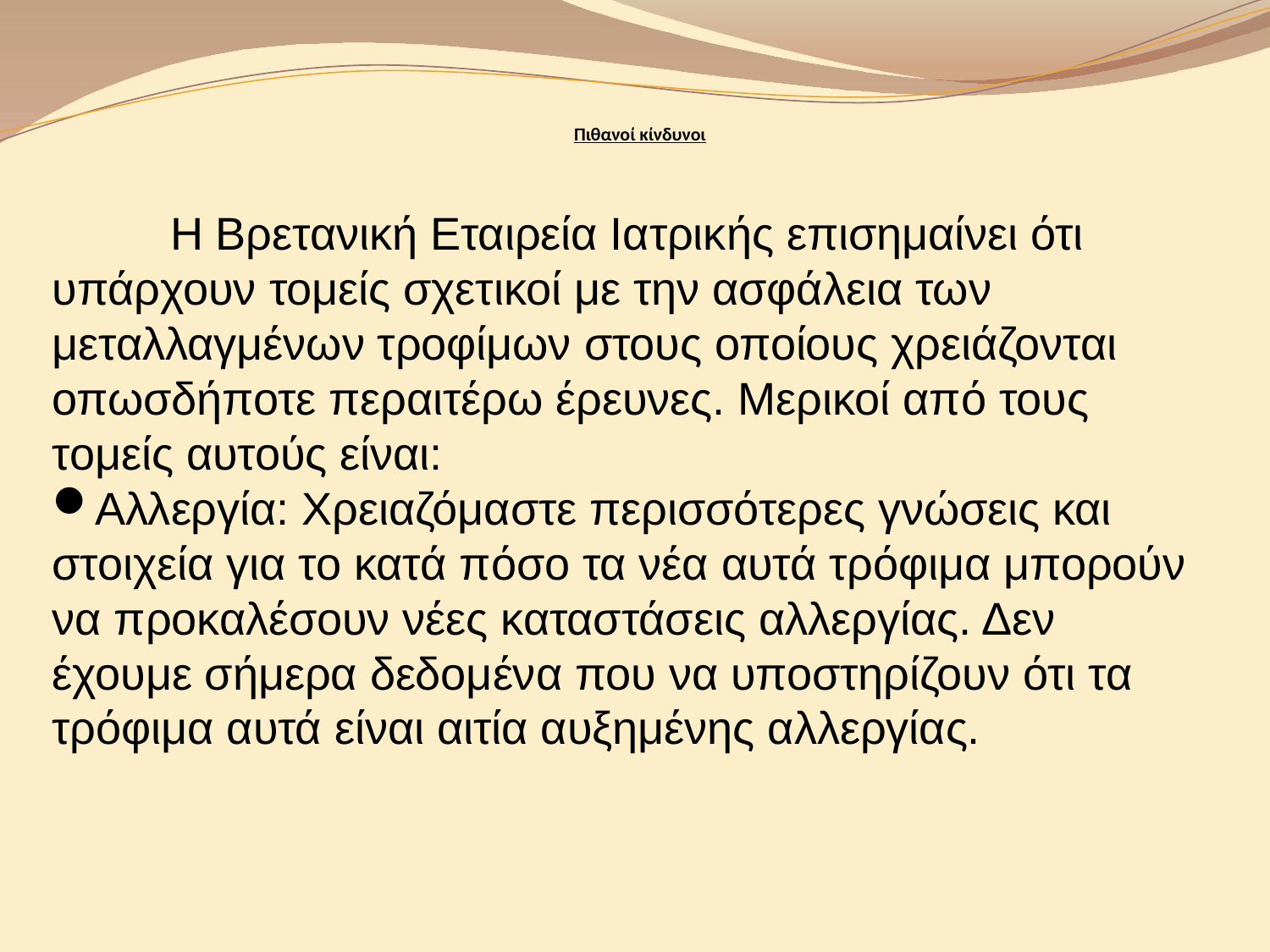

# Πιθανοί κίνδυνοι
	Η Βρετανική Εταιρεία Ιατρικής επισημαίνει ότι υπάρχουν τομείς σχετικοί με την ασφάλεια των μεταλλαγμένων τροφίμων στους οποίους χρειάζονται οπωσδήποτε περαιτέρω έρευνες. Μερικοί από τους τομείς αυτούς είναι:
Αλλεργία: Χρειαζόμαστε περισσότερες γνώσεις και στοιχεία για το κατά πόσο τα νέα αυτά τρόφιμα μπορούν να προκαλέσουν νέες καταστάσεις αλλεργίας. Δεν έχουμε σήμερα δεδομένα που να υποστηρίζουν ότι τα τρόφιμα αυτά είναι αιτία αυξημένης αλλεργίας.